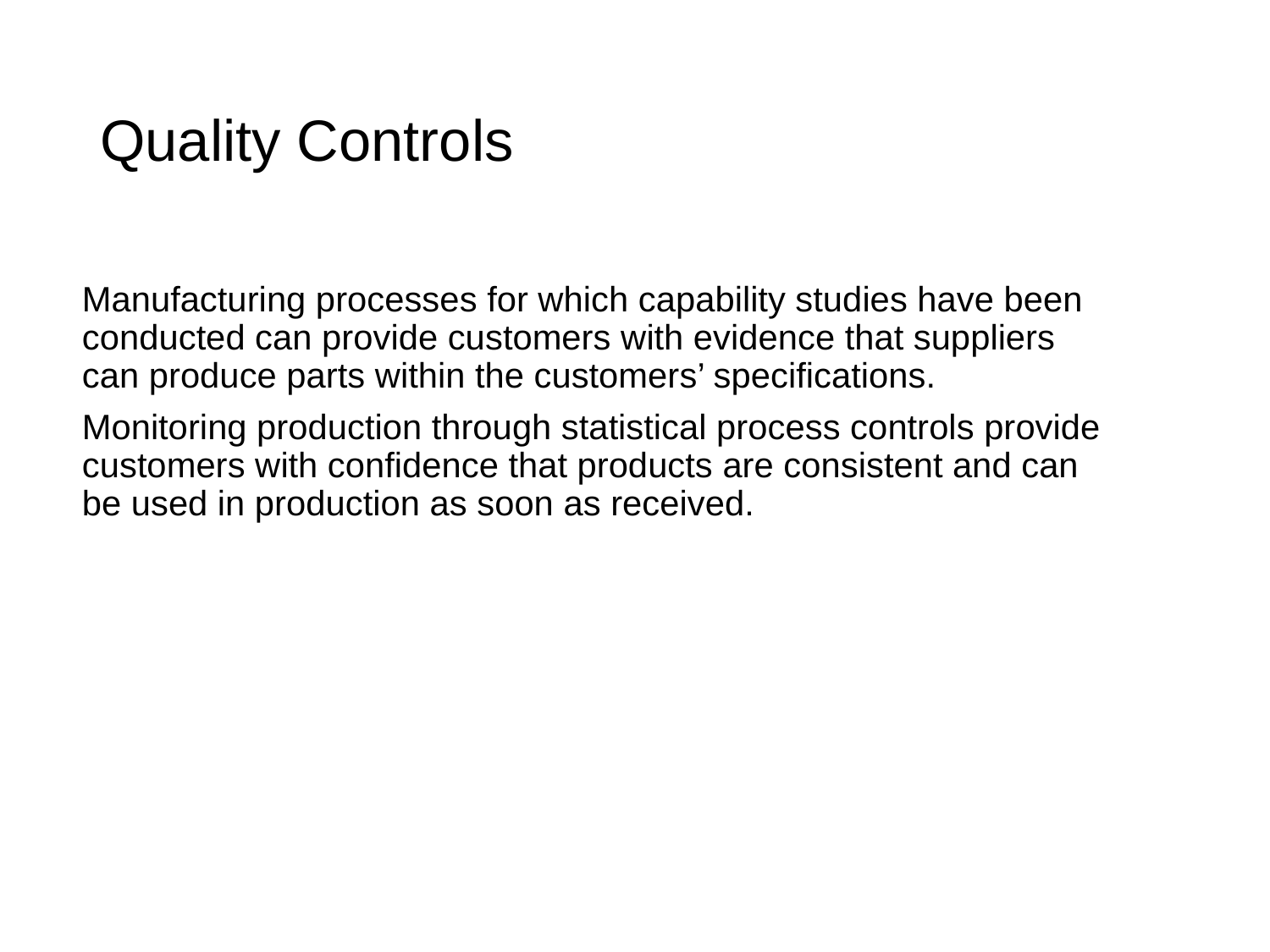

# Quality Controls
Manufacturing processes for which capability studies have been conducted can provide customers with evidence that suppliers can produce parts within the customers’ specifications.
Monitoring production through statistical process controls provide customers with confidence that products are consistent and can be used in production as soon as received.